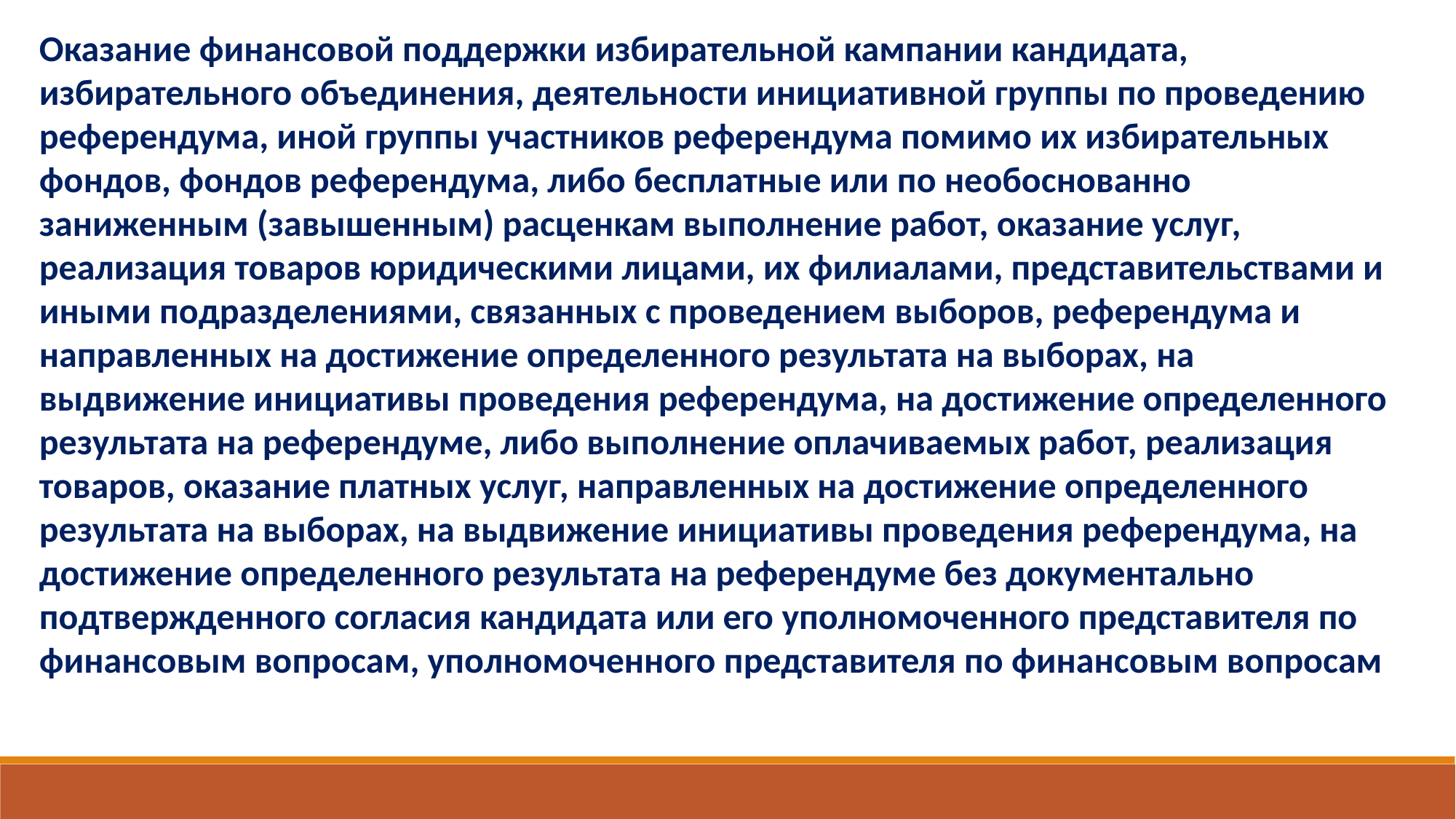

Оказание финансовой поддержки избирательной кампании кандидата, избирательного объединения, деятельности инициативной группы по проведению референдума, иной группы участников референдума помимо их избирательных фондов, фондов референдума, либо бесплатные или по необоснованно заниженным (завышенным) расценкам выполнение работ, оказание услуг, реализация товаров юридическими лицами, их филиалами, представительствами и иными подразделениями, связанных с проведением выборов, референдума и направленных на достижение определенного результата на выборах, на выдвижение инициативы проведения референдума, на достижение определенного результата на референдуме, либо выполнение оплачиваемых работ, реализация товаров, оказание платных услуг, направленных на достижение определенного результата на выборах, на выдвижение инициативы проведения референдума, на достижение определенного результата на референдуме без документально подтвержденного согласия кандидата или его уполномоченного представителя по финансовым вопросам, уполномоченного представителя по финансовым вопросам